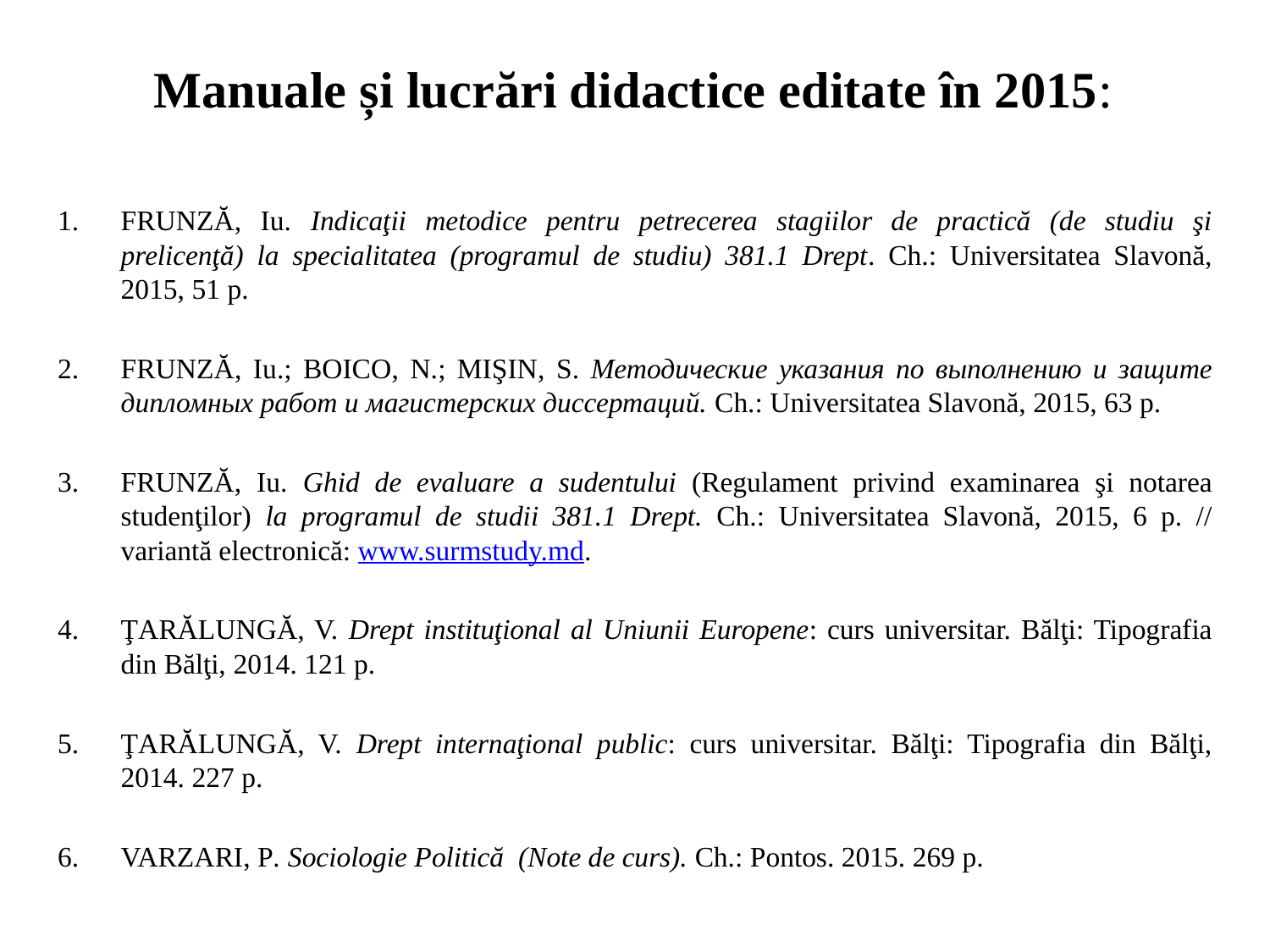

# Manuale și lucrări didactice editate în 2015:
FRUNZĂ, Iu. Indicaţii metodice pentru petrecerea stagiilor de practică (de studiu şi prelicenţă) la specialitatea (programul de studiu) 381.1 Drept. Ch.: Universitatea Slavonă, 2015, 51 p.

FRUNZĂ, Iu.; BOICO, N.; MIŞIN, S. Методические указания по выполнению и защите дипломных работ и магистерских диссертаций. Ch.: Universitatea Slavonă, 2015, 63 p.

FRUNZĂ, Iu. Ghid de evaluare a sudentului (Regulament privind examinarea şi notarea studenţilor) la programul de studii 381.1 Drept. Ch.: Universitatea Slavonă, 2015, 6 p. // variantă electronică: www.surmstudy.md.

ŢARĂLUNGĂ, V. Drept instituţional al Uniunii Europene: curs universitar. Bălţi: Tipografia din Bălţi, 2014. 121 p.

ŢARĂLUNGĂ, V. Drept internaţional public: curs universitar. Bălţi: Tipografia din Bălţi, 2014. 227 p.

VARZARI, P. Sociologie Politică  (Note de curs). Ch.: Pontos. 2015. 269 p.